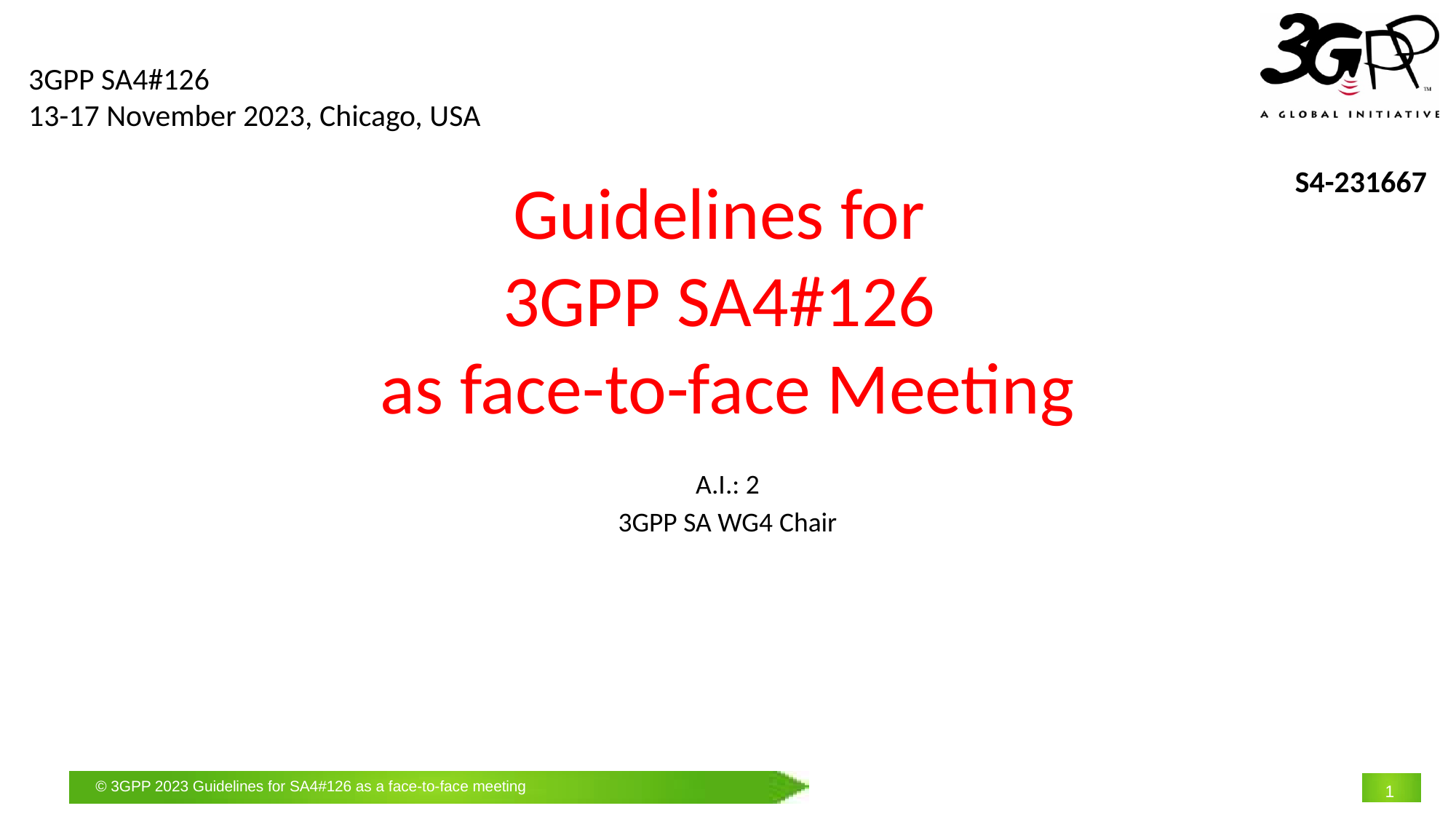

3GPP SA4#126
13-17 November 2023, Chicago, USA
S4-231667
# Guidelines for 3GPP SA4#126 as face-to-face Meeting
A.I.: 2
3GPP SA WG4 Chair
1